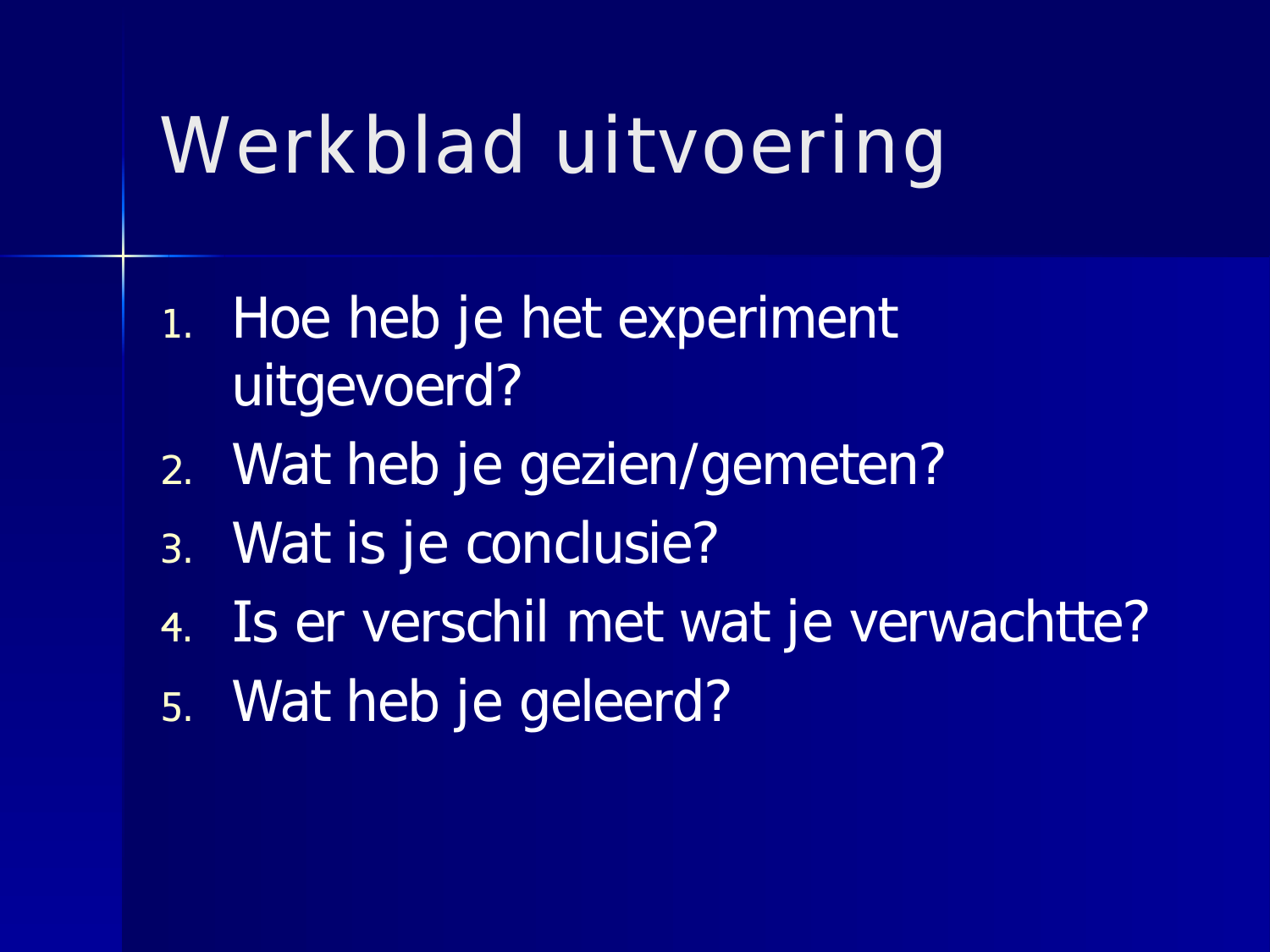

# Werkblad uitvoering
Hoe heb je het experiment uitgevoerd?
Wat heb je gezien/gemeten?
Wat is je conclusie?
Is er verschil met wat je verwachtte?
Wat heb je geleerd?